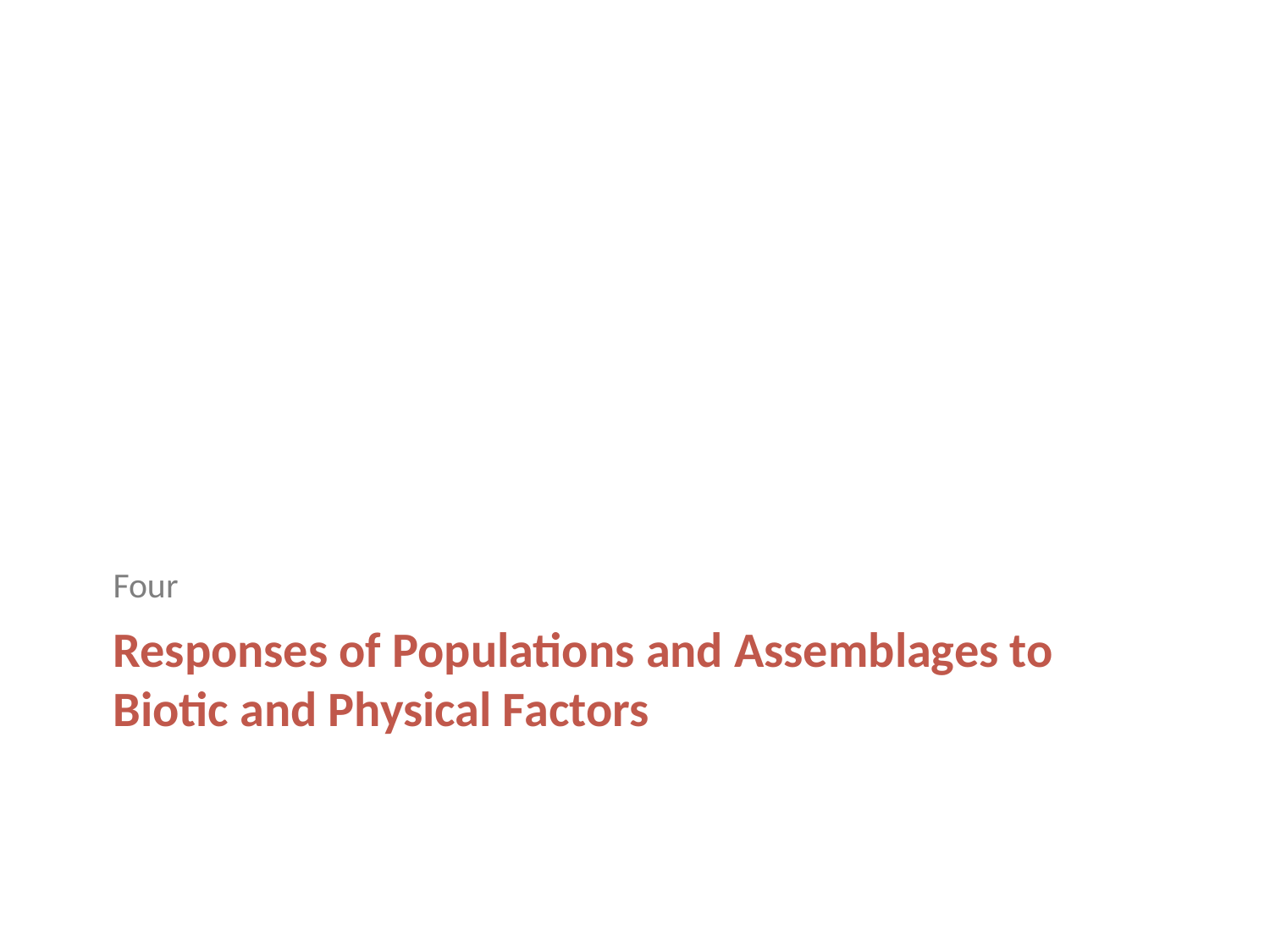

Four
# Responses of Populations and Assemblages to Biotic and Physical Factors